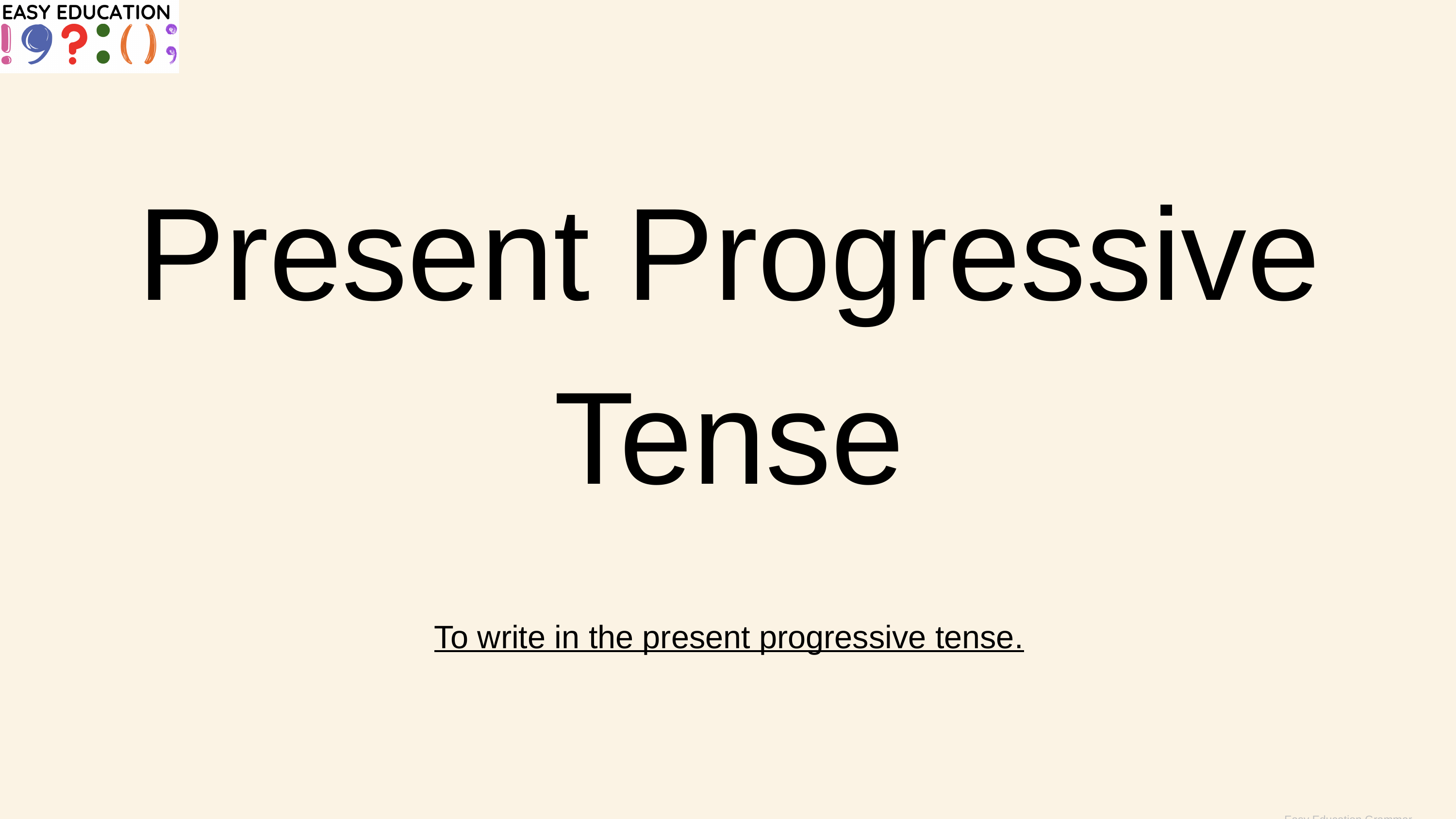

Present Progressive Tense
To write in the present progressive tense.